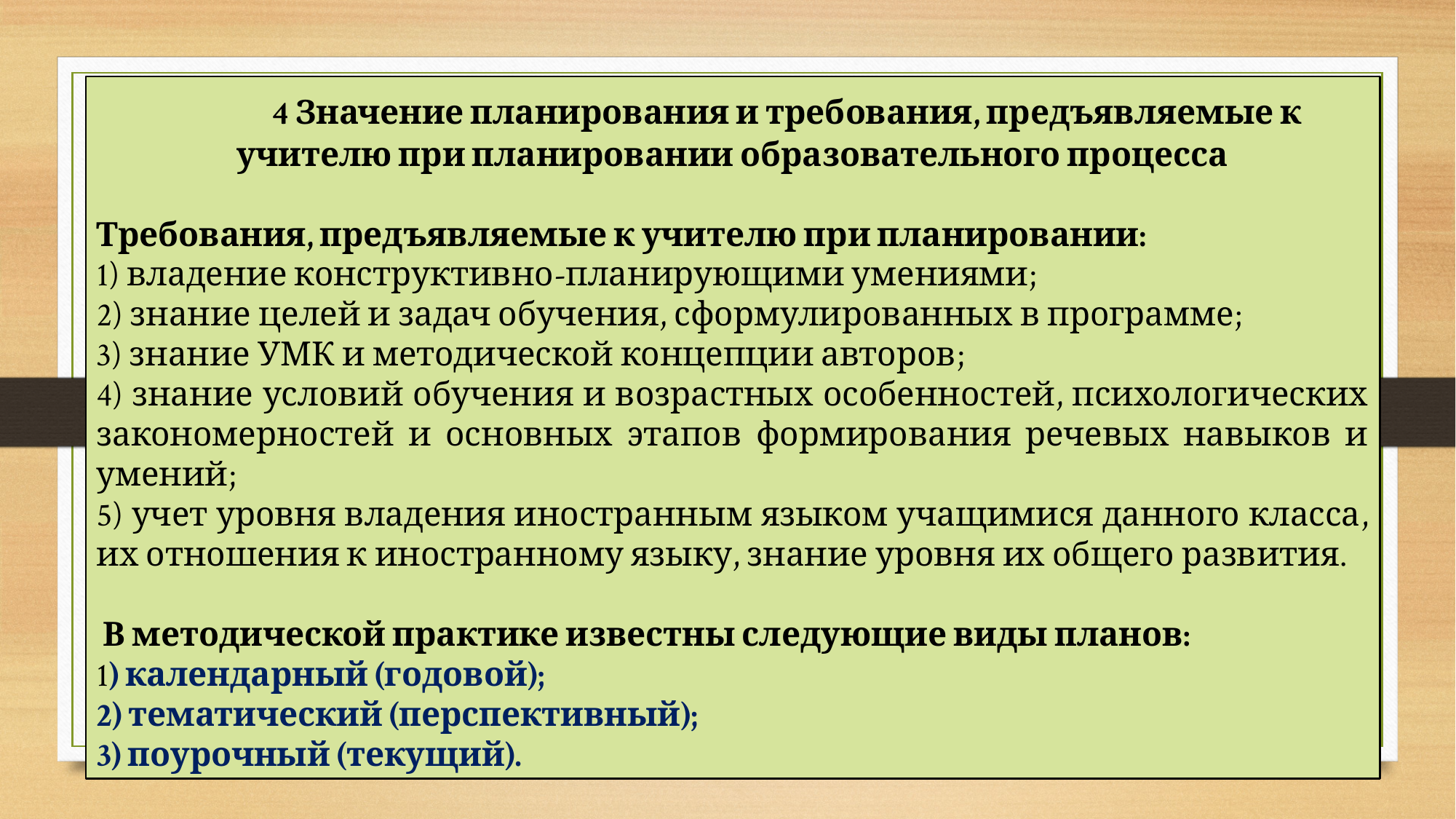

4 Значение планирования и требования, предъявляемые к учителю при планировании образовательного процесса

Требования, предъявляемые к учителю при планировании:
1) владение конструктивно-планирующими умениями;
2) знание целей и задач обучения, сформулированных в программе;
3) знание УМК и методической концепции авторов;
4) знание условий обучения и возрастных особенностей, психологических закономерностей и основных этапов формирования речевых навыков и умений;
5) учет уровня владения иностранным языком учащимися данного класса, их отношения к иностранному языку, знание уровня их общего развития.

 В методической практике известны следующие виды планов:
1) календарный (годовой);
2) тематический (перспективный);
3) поурочный (текущий).